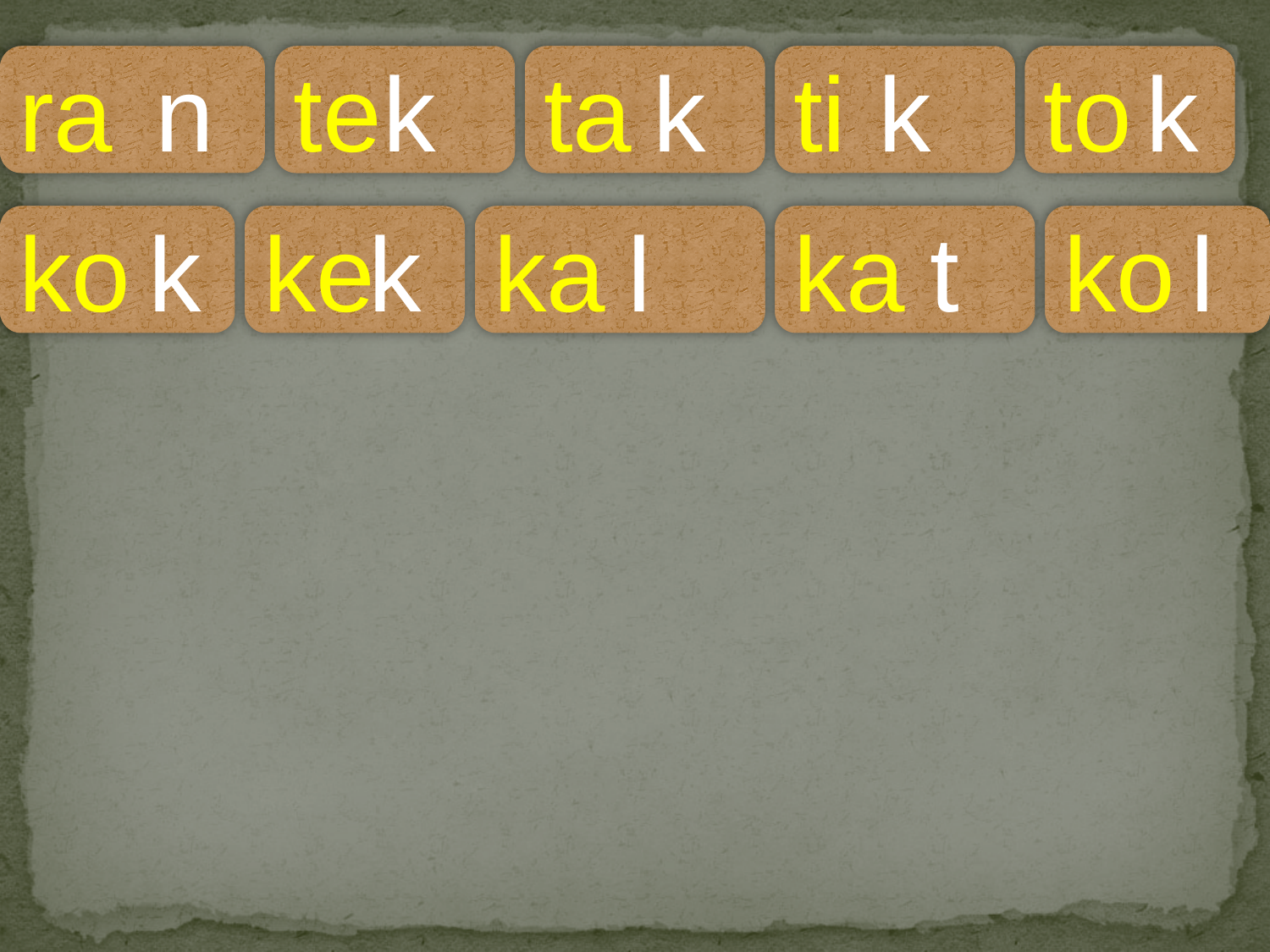

ra
n
te
k
ta
k
ti
k
to
k
ko
k
ke
k
ka
l
ka
t
ko
l